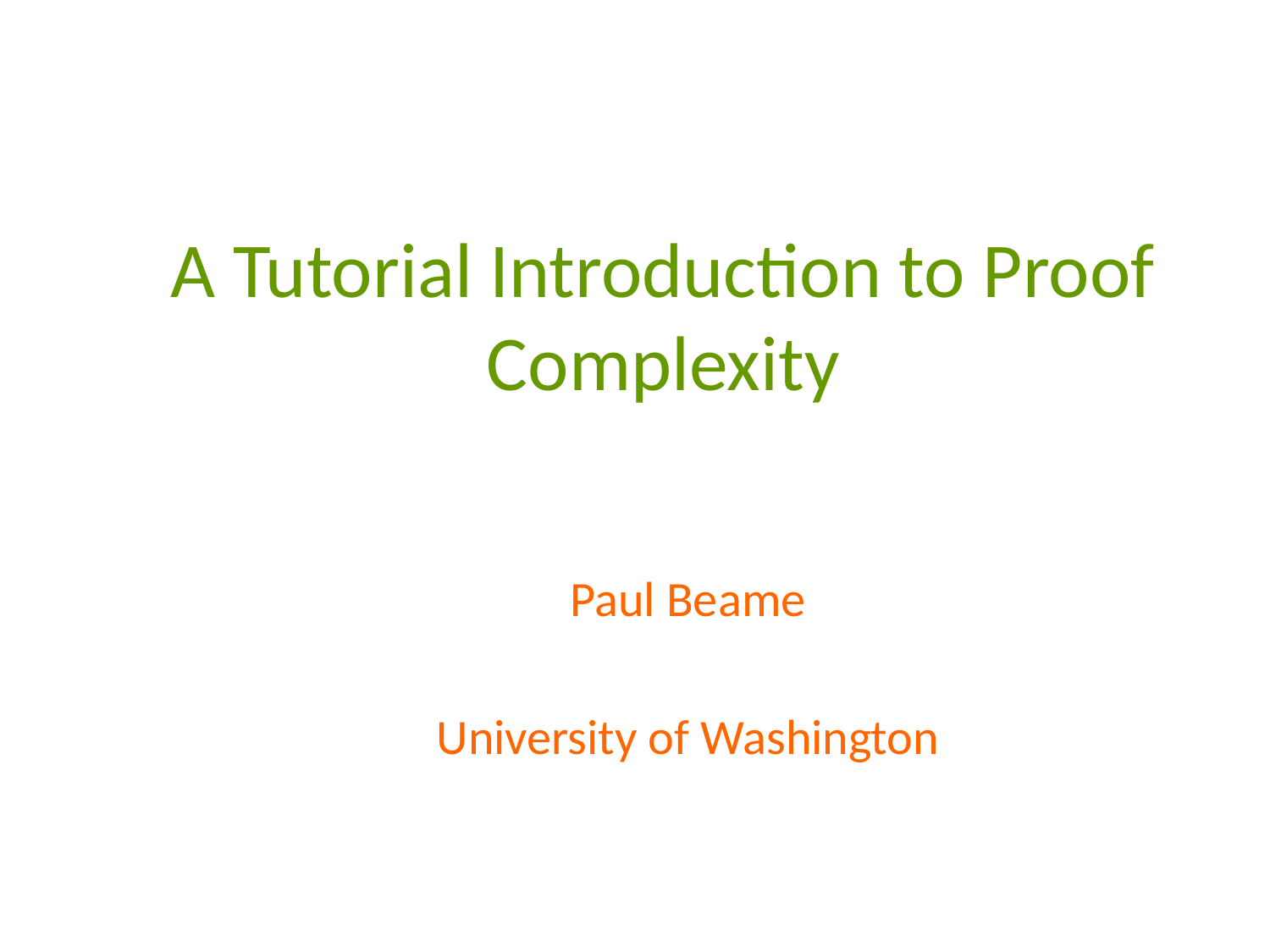

# A Tutorial Introduction to Proof Complexity
Paul Beame

University of Washington